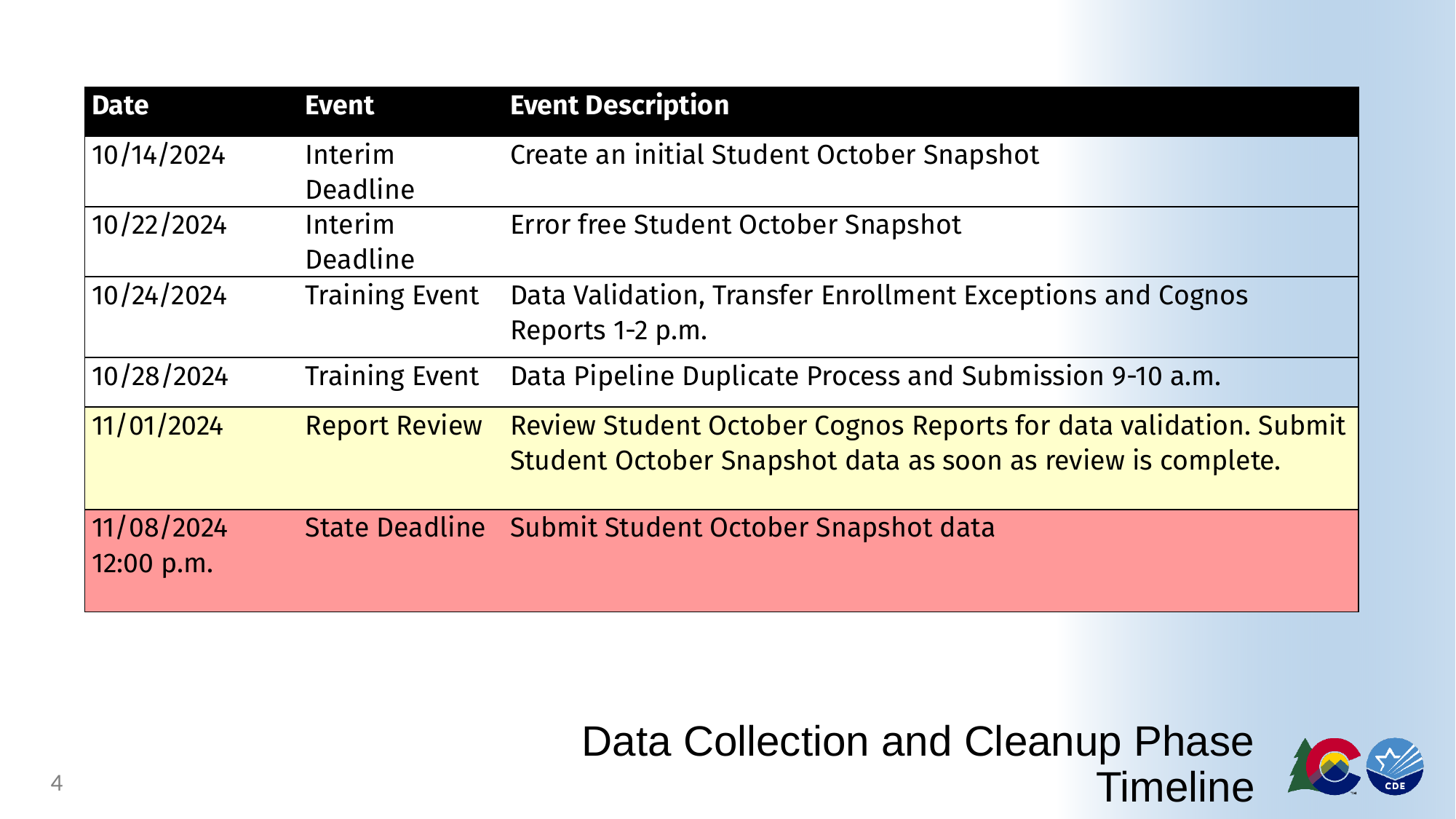

| Date | Event | Event Description |
| --- | --- | --- |
| 10/14/2024 | Interim Deadline | Create an initial Student October Snapshot |
| 10/22/2024 | Interim Deadline | Error free Student October Snapshot |
| 10/24/2024 | Training Event | Data Validation, Transfer Enrollment Exceptions and Cognos Reports 1-2 p.m. |
| 10/28/2024 | Training Event | Data Pipeline Duplicate Process and Submission 9-10 a.m. |
| 11/01/2024 | Report Review | Review Student October Cognos Reports for data validation. Submit Student October Snapshot data as soon as review is complete. |
| 11/08/2024 12:00 p.m. | State Deadline | Submit Student October Snapshot data |
# Data Collection and Cleanup Phase Timeline
4